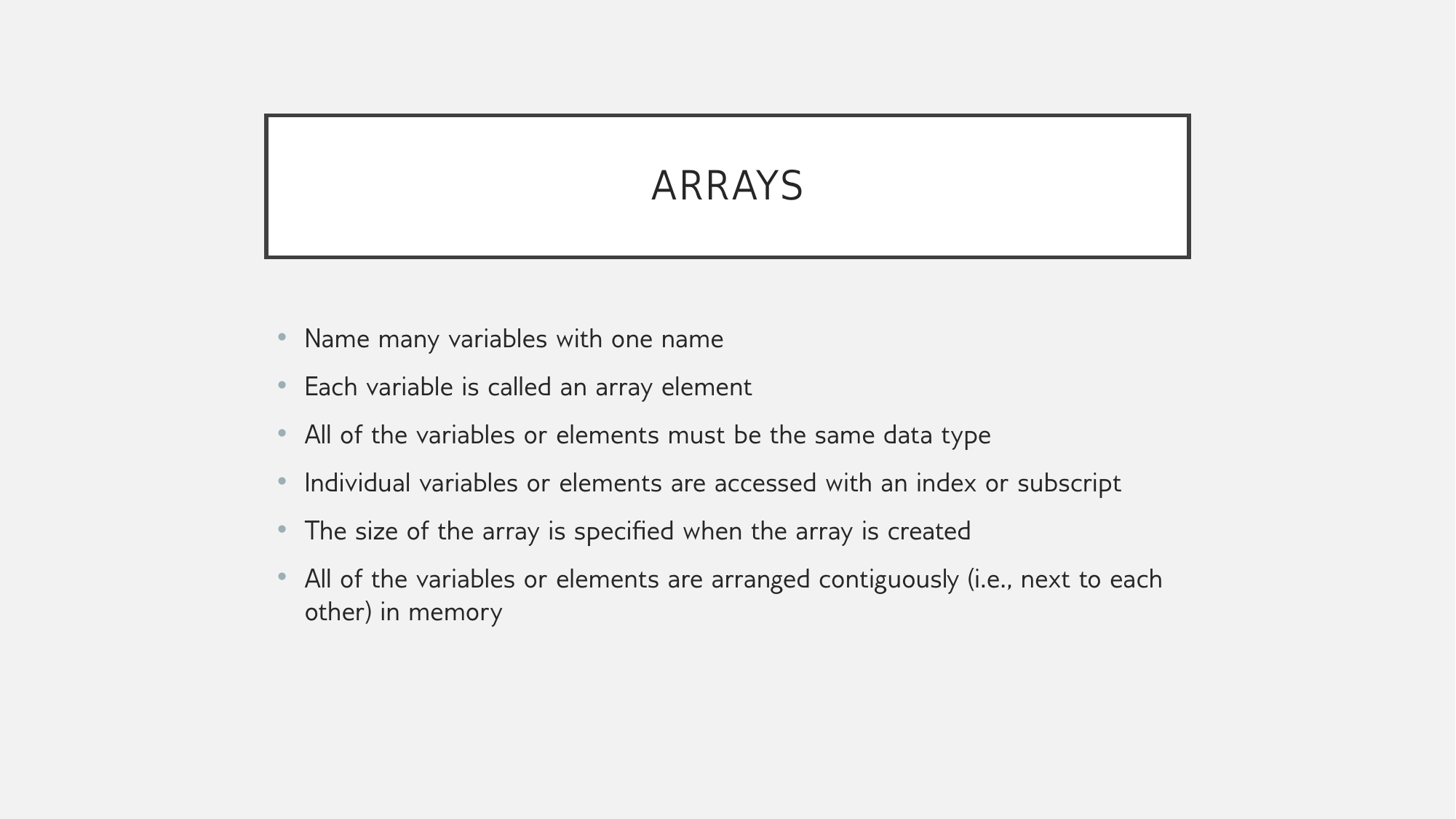

# Arrays
Name many variables with one name
Each variable is called an array element
All of the variables or elements must be the same data type
Individual variables or elements are accessed with an index or subscript
The size of the array is specified when the array is created
All of the variables or elements are arranged contiguously (i.e., next to each other) in memory